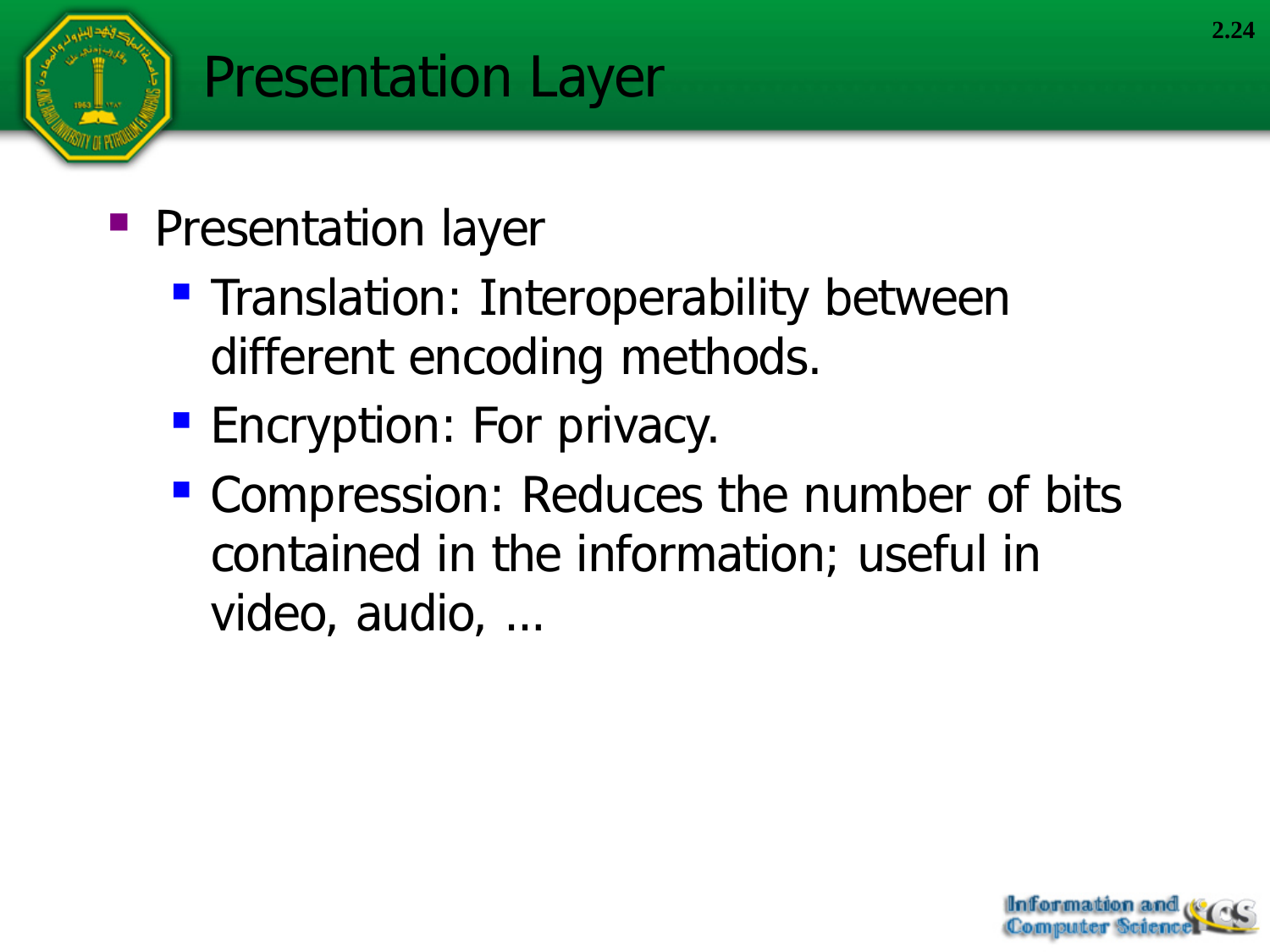

2.24
# Presentation Layer
Presentation layer
Translation: Interoperability between different encoding methods.
Encryption: For privacy.
Compression: Reduces the number of bits contained in the information; useful in video, audio, …